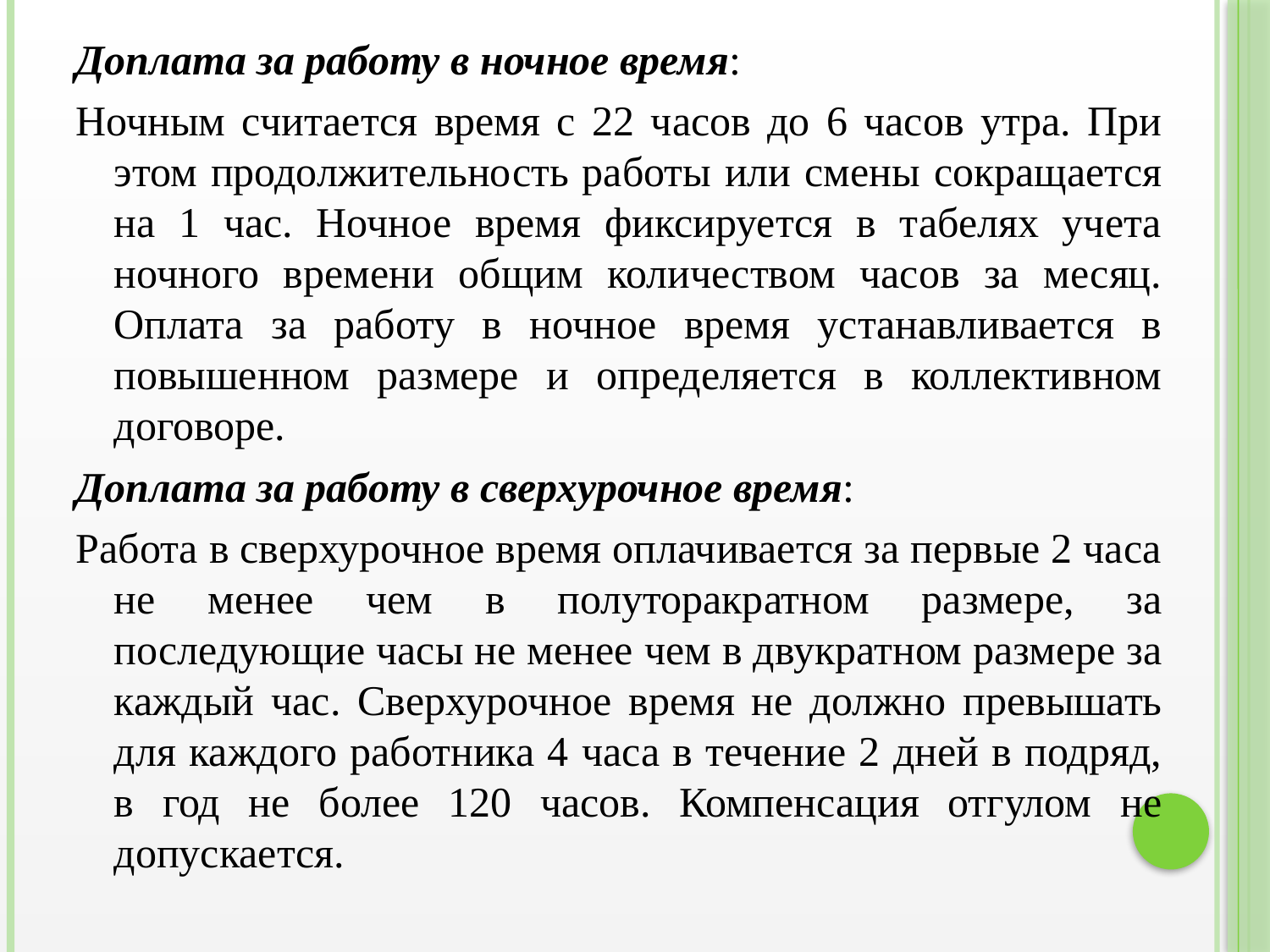

Доплата за работу в ночное время:
Ночным считается время с 22 часов до 6 часов утра. При этом продолжительность работы или смены сокращается на 1 час. Ночное время фиксируется в табелях учета ночного времени общим количеством часов за месяц. Оплата за работу в ночное время устанавливается в повышенном размере и определяется в коллективном договоре.
Доплата за работу в сверхурочное время:
Работа в сверхурочное время оплачивается за первые 2 часа не менее чем в полуторакратном размере, за последующие часы не менее чем в двукратном размере за каждый час. Сверхурочное время не должно превышать для каждого работника 4 часа в течение 2 дней в подряд, в год не более 120 часов. Компенсация отгулом не допускается.